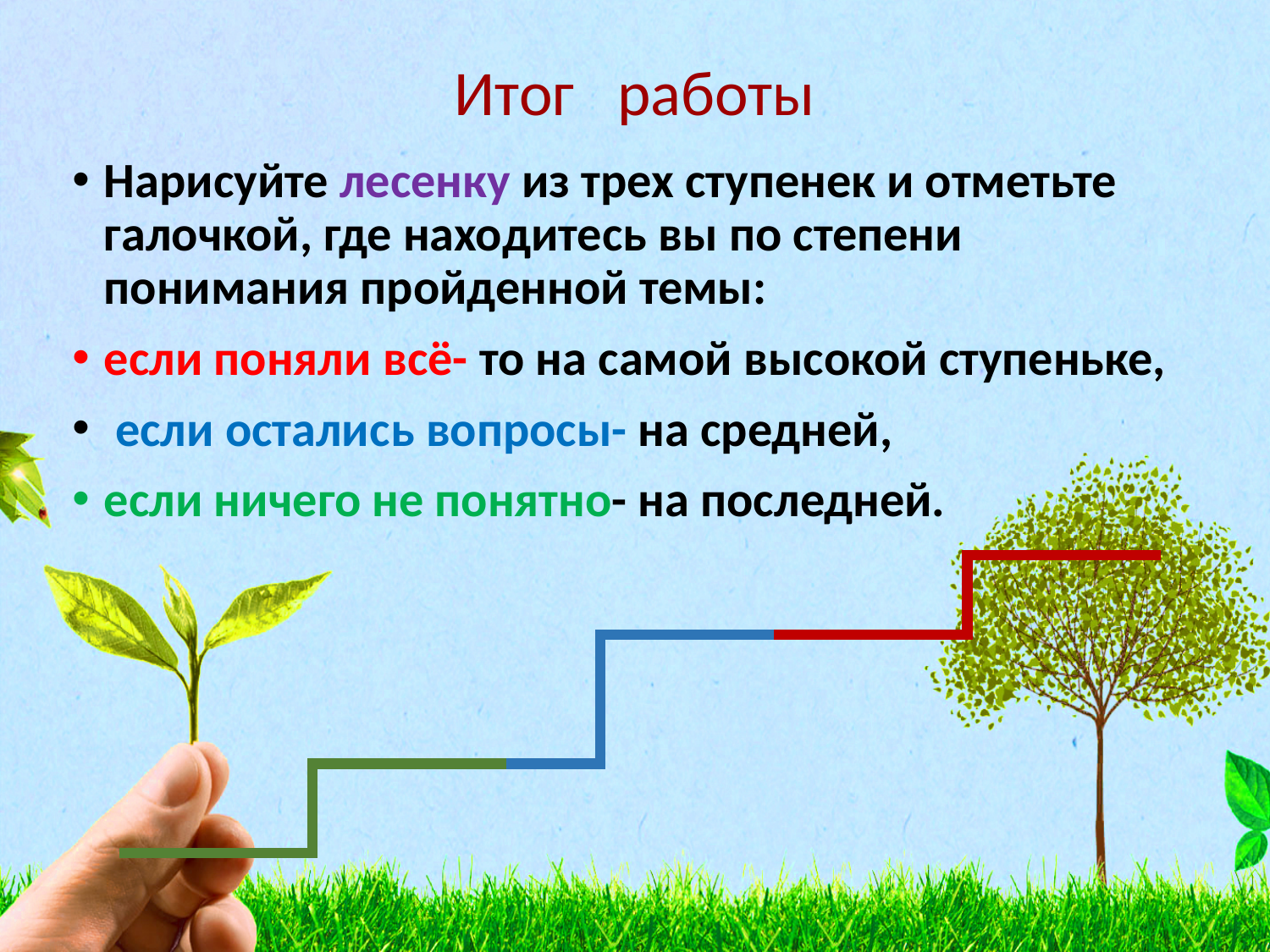

# Итог   работы
Нарисуйте лесенку из трех ступенек и отметьте галочкой, где находитесь вы по степени понимания пройденной темы:
если поняли всё- то на самой высокой ступеньке,
 если остались вопросы- на средней,
если ничего не понятно- на последней.